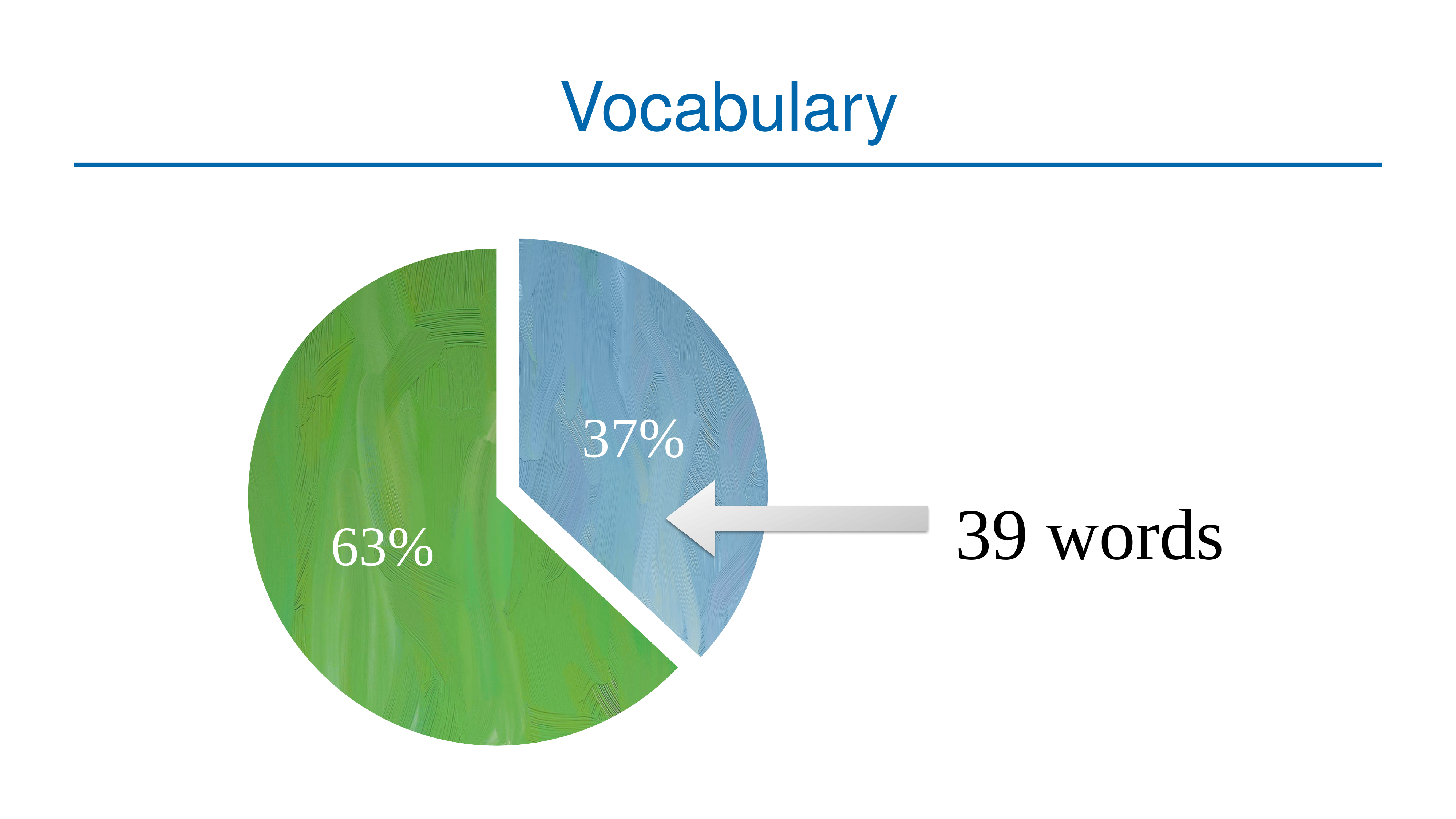

# Vocabulary

### Chart

| Category | Region 1 |
|---|---|
| 2007 | 37.0 |
| 2012 | 63.0 |
39 words